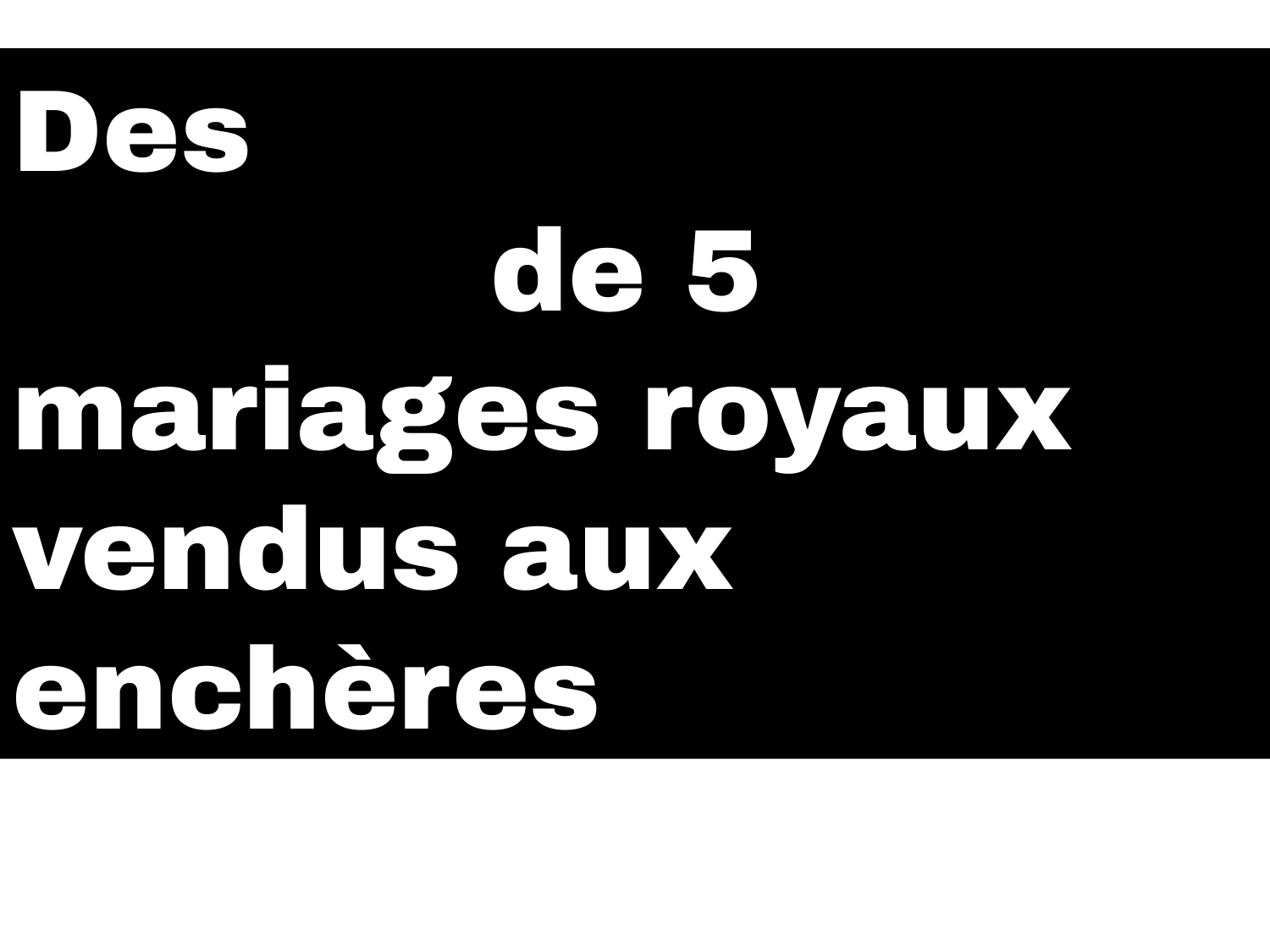

Des parts de gâteau de 5 mariages royaux vendus aux enchères